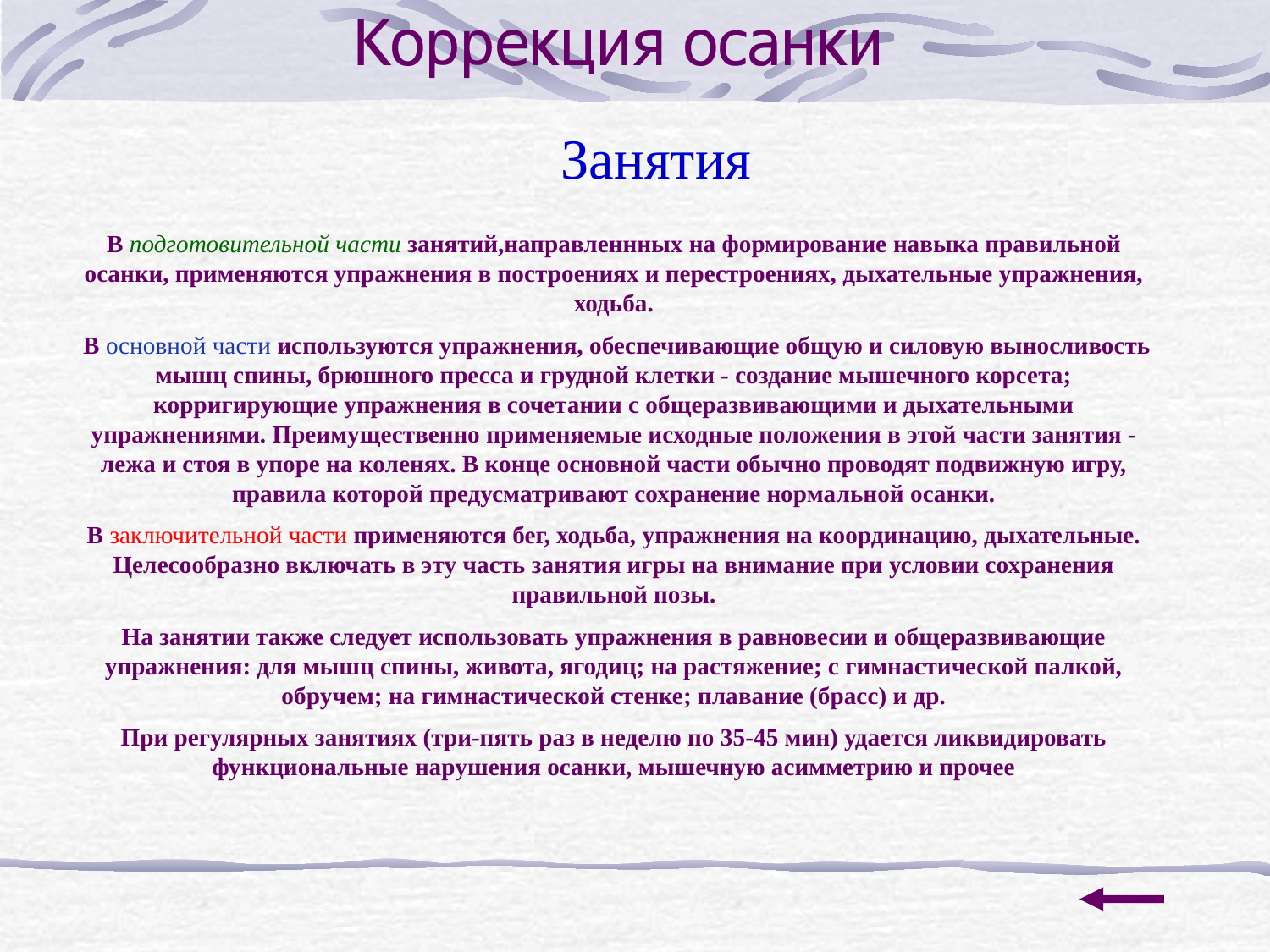

# Коррекция осанки
Занятия
В подготовительной части занятий,направленнных на формирование навыка правильной осанки, применяются упражнения в построениях и перестроениях, дыхательные упражнения, ходьба.
 В основной части используются упражнения, обеспечивающие общую и силовую выносливость мышц спины, брюшного пресса и грудной клетки - создание мышечного корсета; корригирующие упражнения в сочетании с общеразвивающими и дыхательными упражнениями. Преимущественно применяемые исходные положения в этой части занятия - лежа и стоя в упоре на коленях. В конце основной части обычно проводят подвижную игру, правила которой предусматривают сохранение нормальной осанки.
В заключительной части применяются бег, ходьба, упражнения на координацию, дыхательные. Целесообразно включать в эту часть занятия игры на внимание при условии сохранения правильной позы.
На занятии также следует использовать упражнения в равновесии и общеразвивающие упражнения: для мышц спины, живота, ягодиц; на растяжение; с гимнастической палкой, обручем; на гимнастической стенке; плавание (брасс) и др.
При регулярных занятиях (три-пять раз в неделю по 35-45 мин) удается ликвидировать функциональные нарушения осанки, мышечную асимметрию и прочее